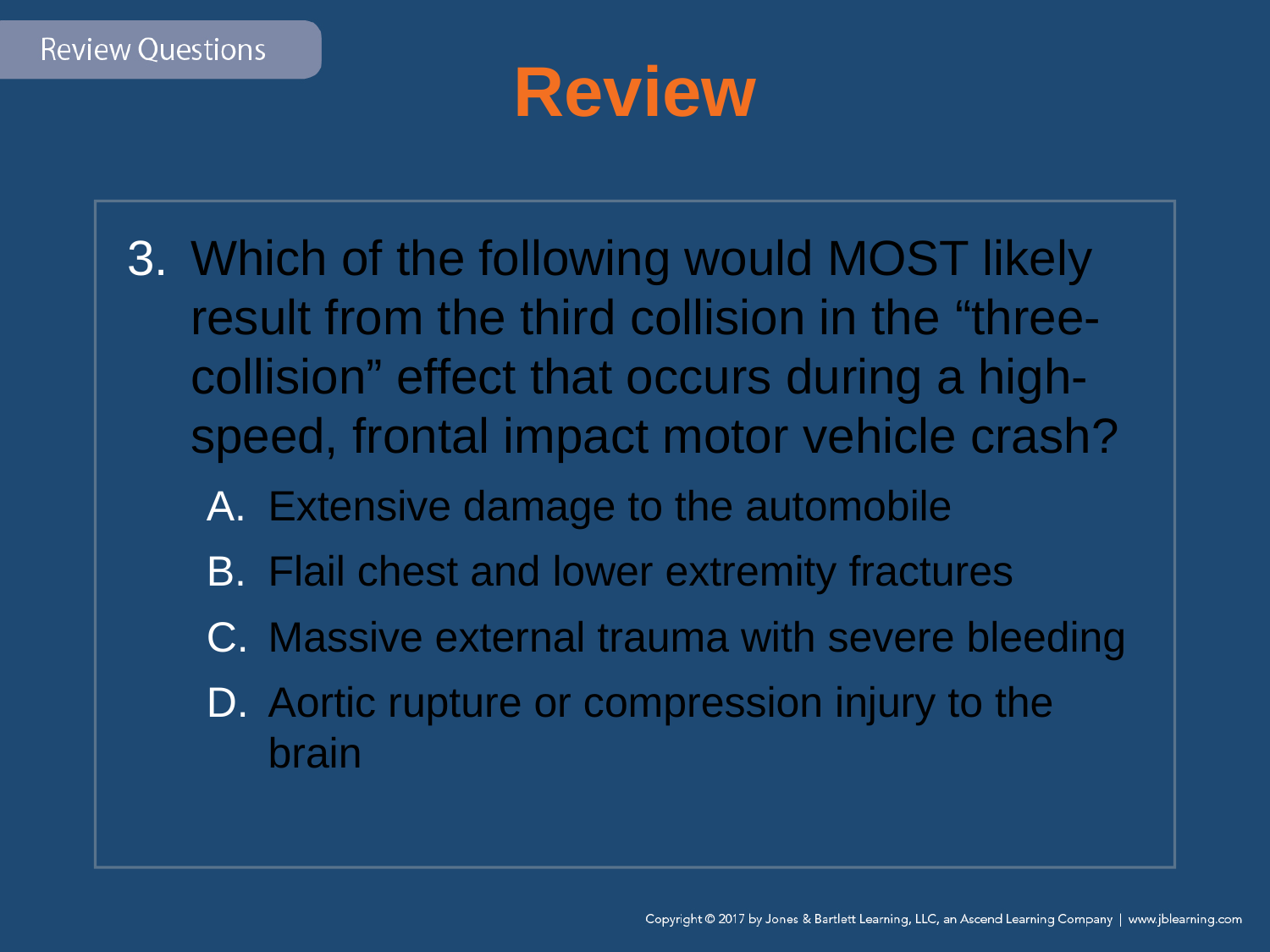

# Review
Which of the following would MOST likely result from the third collision in the “three-collision” effect that occurs during a high-speed, frontal impact motor vehicle crash?
Extensive damage to the automobile
Flail chest and lower extremity fractures
Massive external trauma with severe bleeding
Aortic rupture or compression injury to the brain